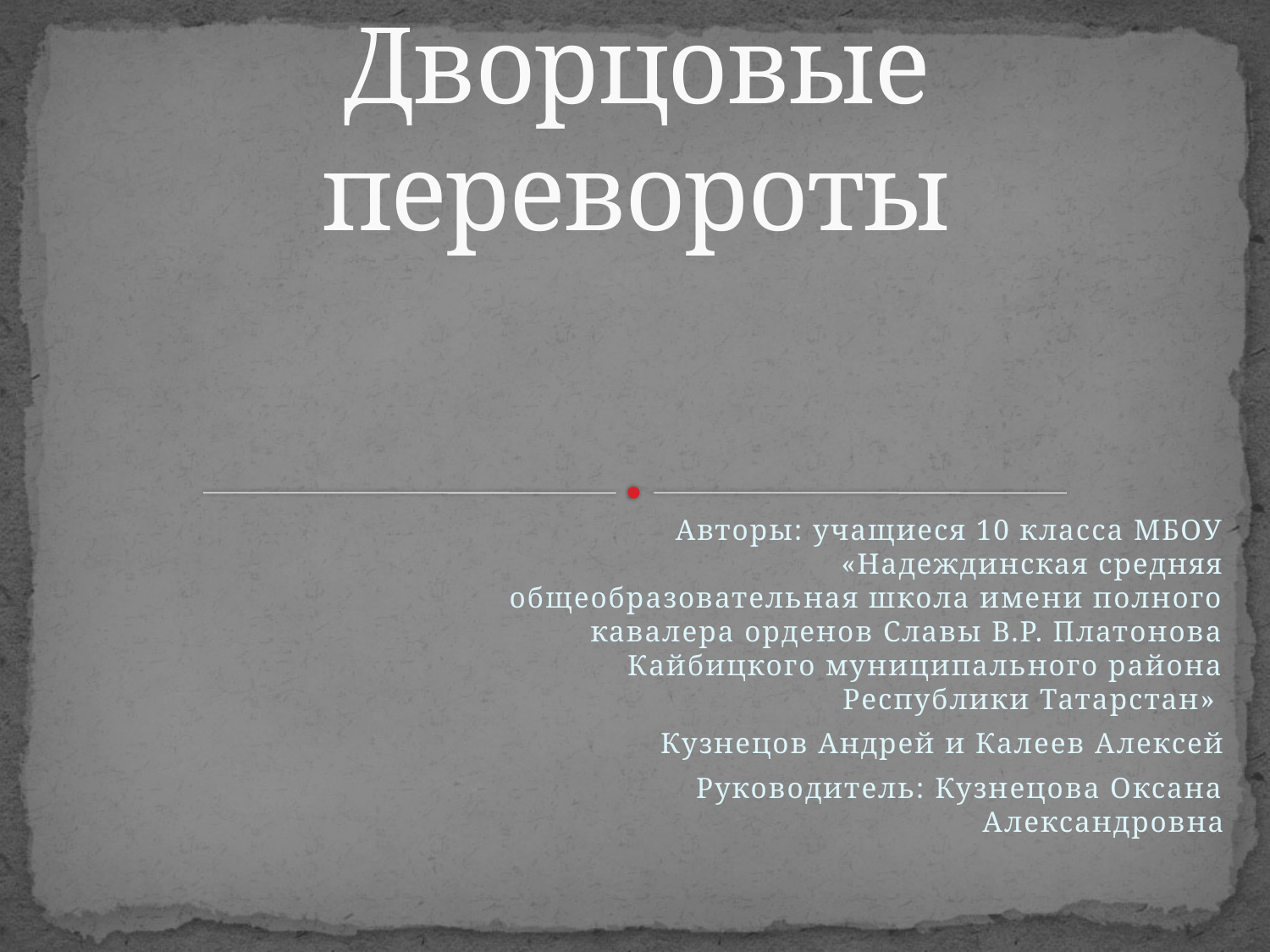

# Дворцовые перевороты
Авторы: учащиеся 10 класса МБОУ «Надеждинская средняя общеобразовательная школа имени полного кавалера орденов Славы В.Р. Платонова Кайбицкого муниципального района Республики Татарстан»
Кузнецов Андрей и Калеев Алексей
Руководитель: Кузнецова Оксана Александровна